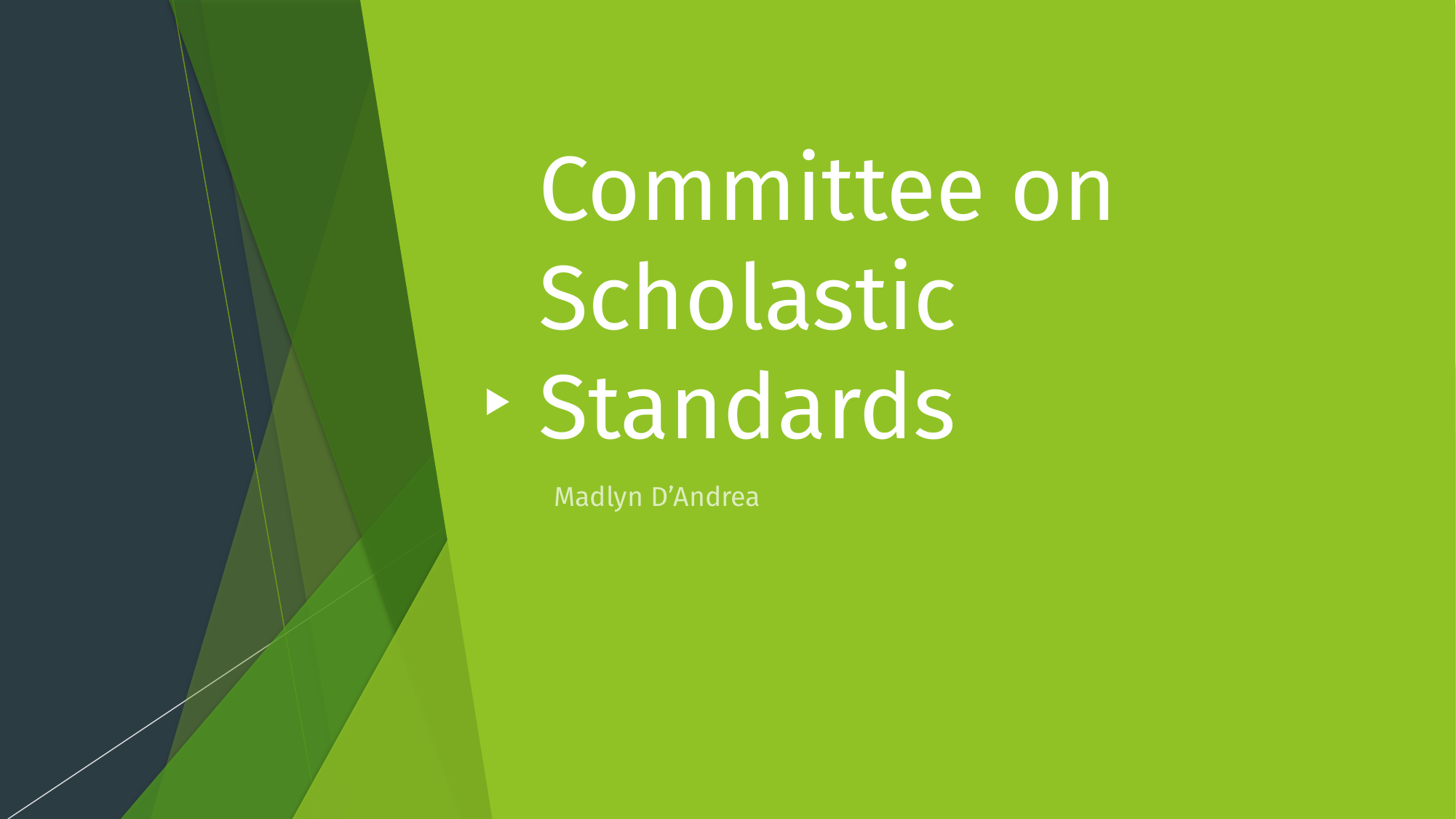

# Committee on Scholastic Standards

Madlyn D’Andrea